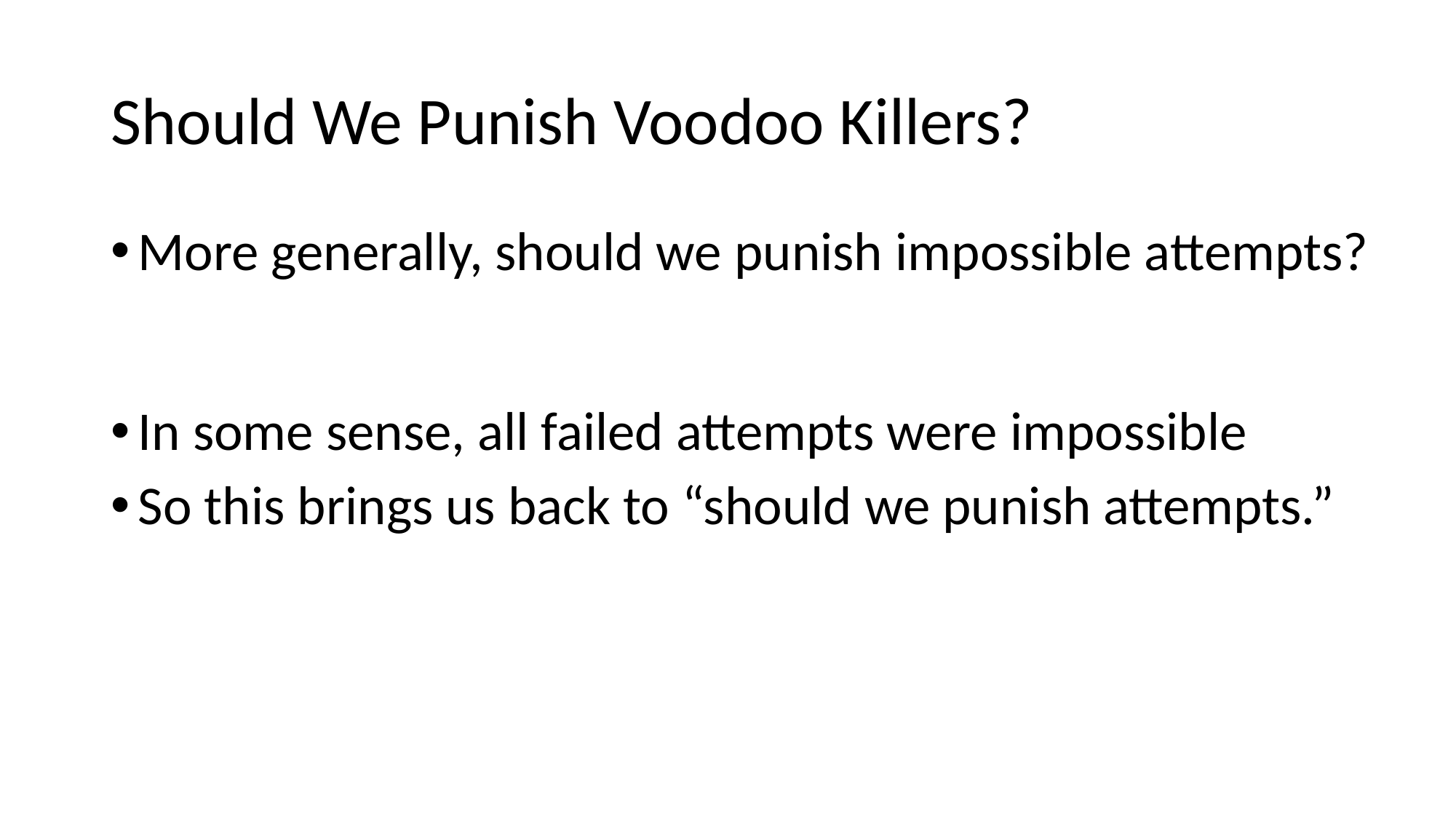

# Should We Punish Voodoo Killers?
More generally, should we punish impossible attempts?
In some sense, all failed attempts were impossible
So this brings us back to “should we punish attempts.”